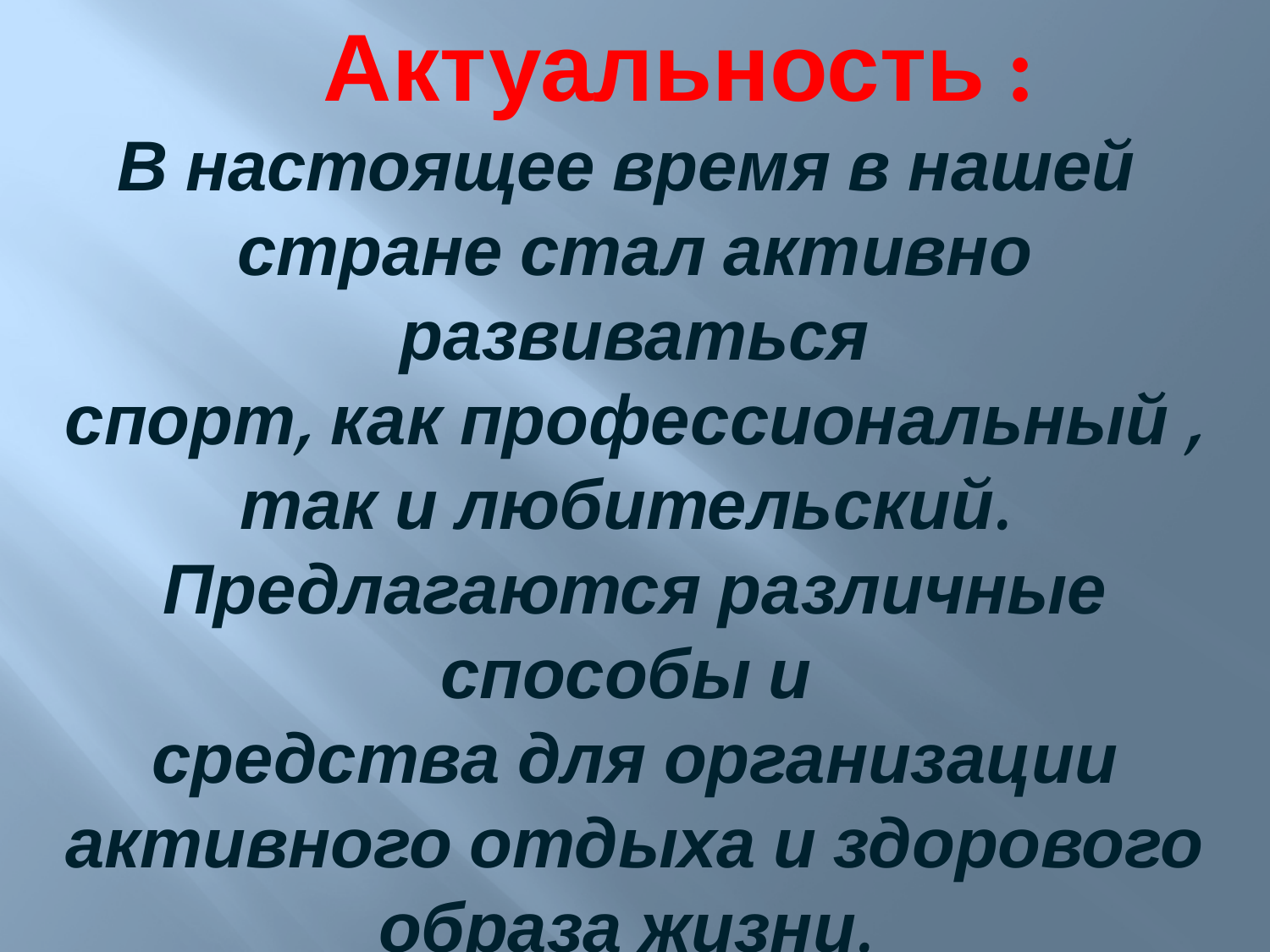

Актуальность :
В настоящее время в нашей
стране стал активно развиваться
 спорт, как профессиональный ,
так и любительский.
Предлагаются различные способы и
средства для организации
 активного отдыха и здорового
образа жизни.